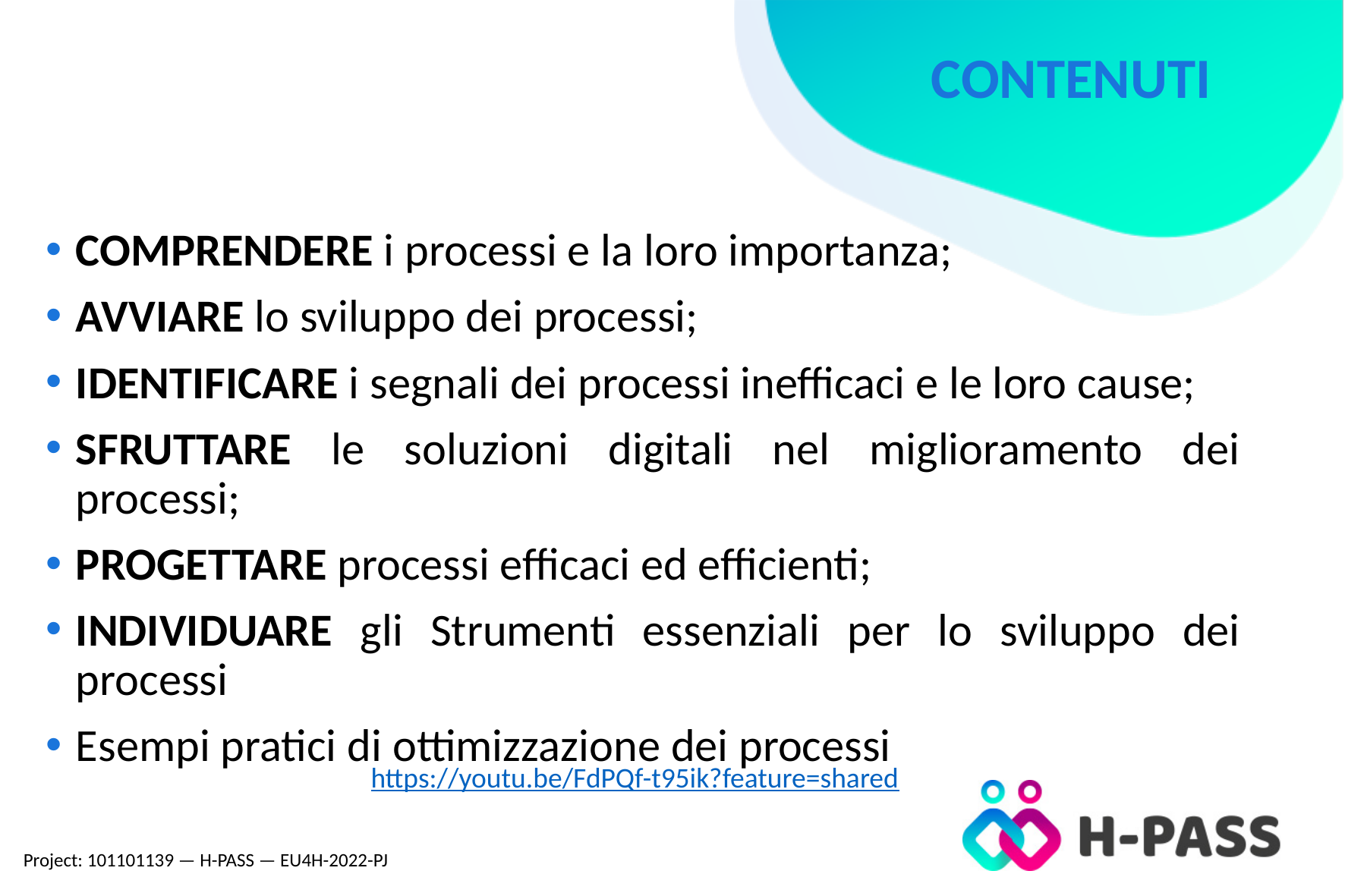

# CONTENUTI

COMPRENDERE i processi e la loro importanza;
AVVIARE lo sviluppo dei processi;
IDENTIFICARE i segnali dei processi inefficaci e le loro cause;
SFRUTTARE le soluzioni digitali nel miglioramento dei processi;
PROGETTARE processi efficaci ed efficienti;
INDIVIDUARE gli Strumenti essenziali per lo sviluppo dei processi
Esempi pratici di ottimizzazione dei processi
https://youtu.be/FdPQf-t95ik?feature=shared
Project: 101101139 — H-PASS — EU4H-2022-PJ